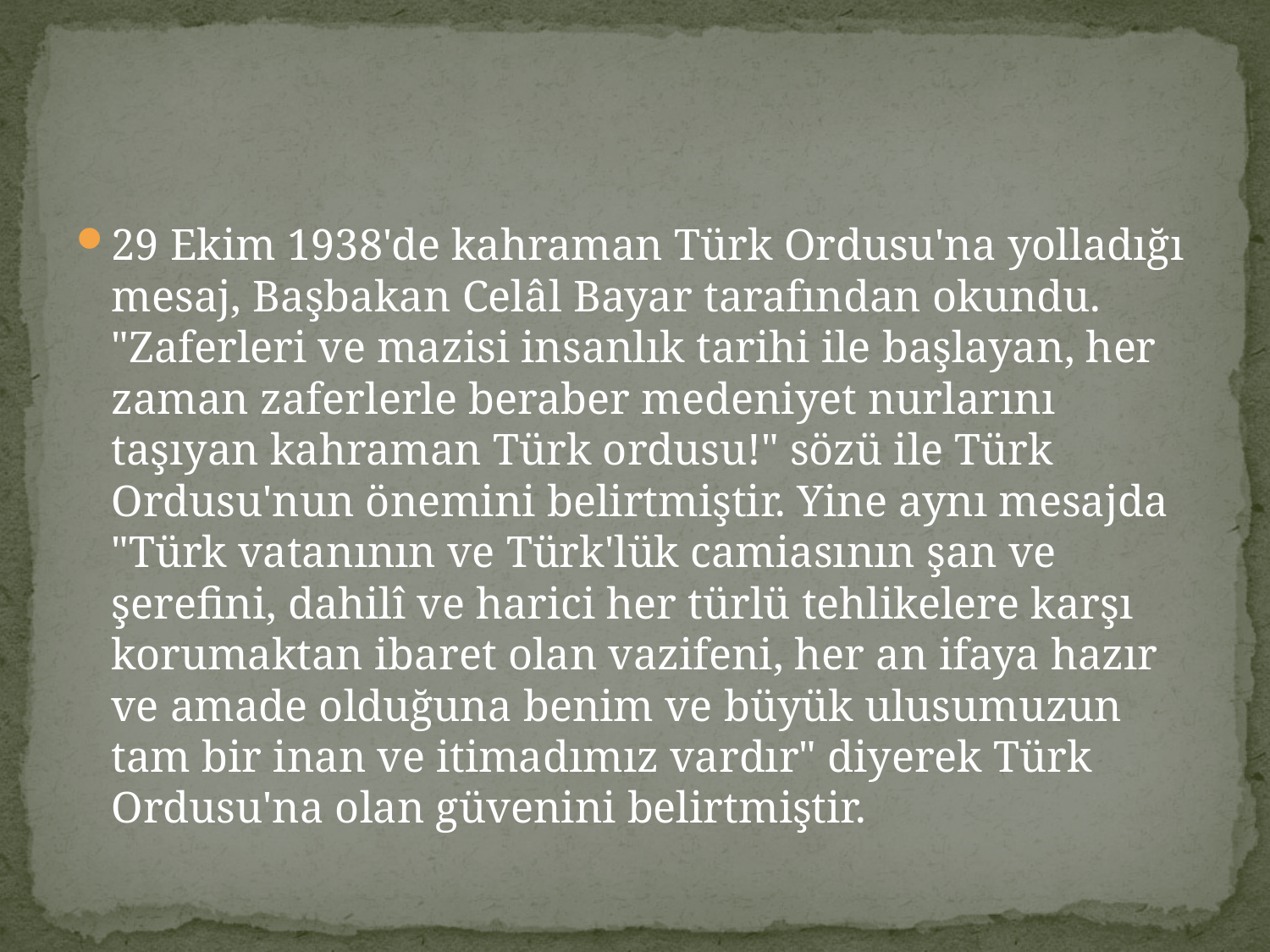

#
29 Ekim 1938'de kahraman Türk Ordusu'na yolladığı mesaj, Başbakan Celâl Bayar tarafından okundu. "Zaferleri ve mazisi insanlık tarihi ile başlayan, her zaman zaferlerle beraber medeniyet nurlarını taşıyan kahraman Türk ordusu!" sözü ile Türk Ordusu'nun önemini belirtmiştir. Yine aynı mesajda "Türk vatanının ve Türk'lük camiasının şan ve şerefini, dahilî ve harici her türlü tehlikelere karşı korumaktan ibaret olan vazifeni, her an ifaya hazır ve amade olduğuna benim ve büyük ulusumuzun tam bir inan ve itimadımız vardır" diyerek Türk Ordusu'na olan güvenini belirtmiştir.